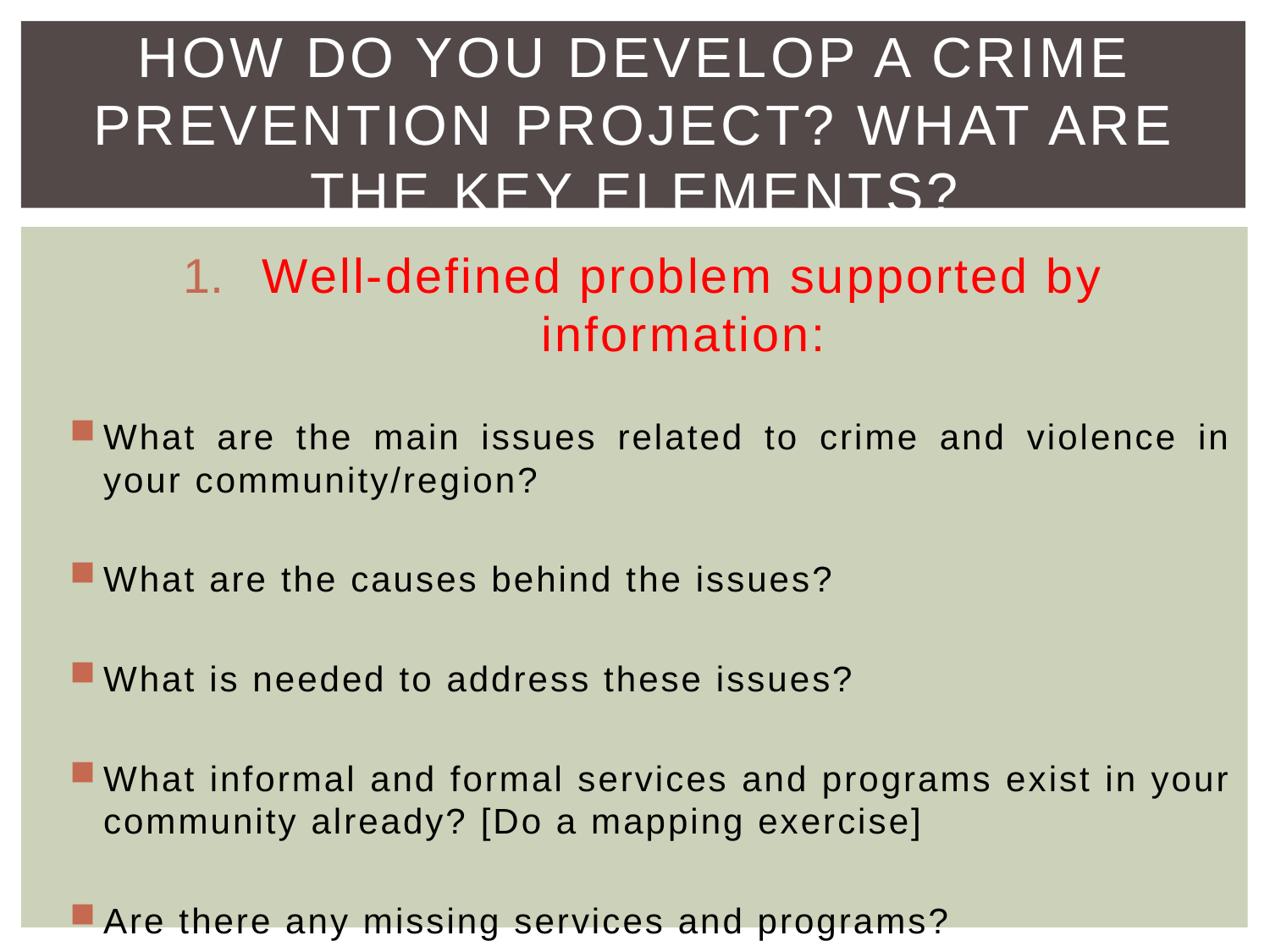

# How do you develop a crime prevention project? What are the key elements?
Well-defined problem supported by information:

What are the main issues related to crime and violence in your community/region?

What are the causes behind the issues?

What is needed to address these issues?

What informal and formal services and programs exist in your community already? [Do a mapping exercise]

Are there any missing services and programs?